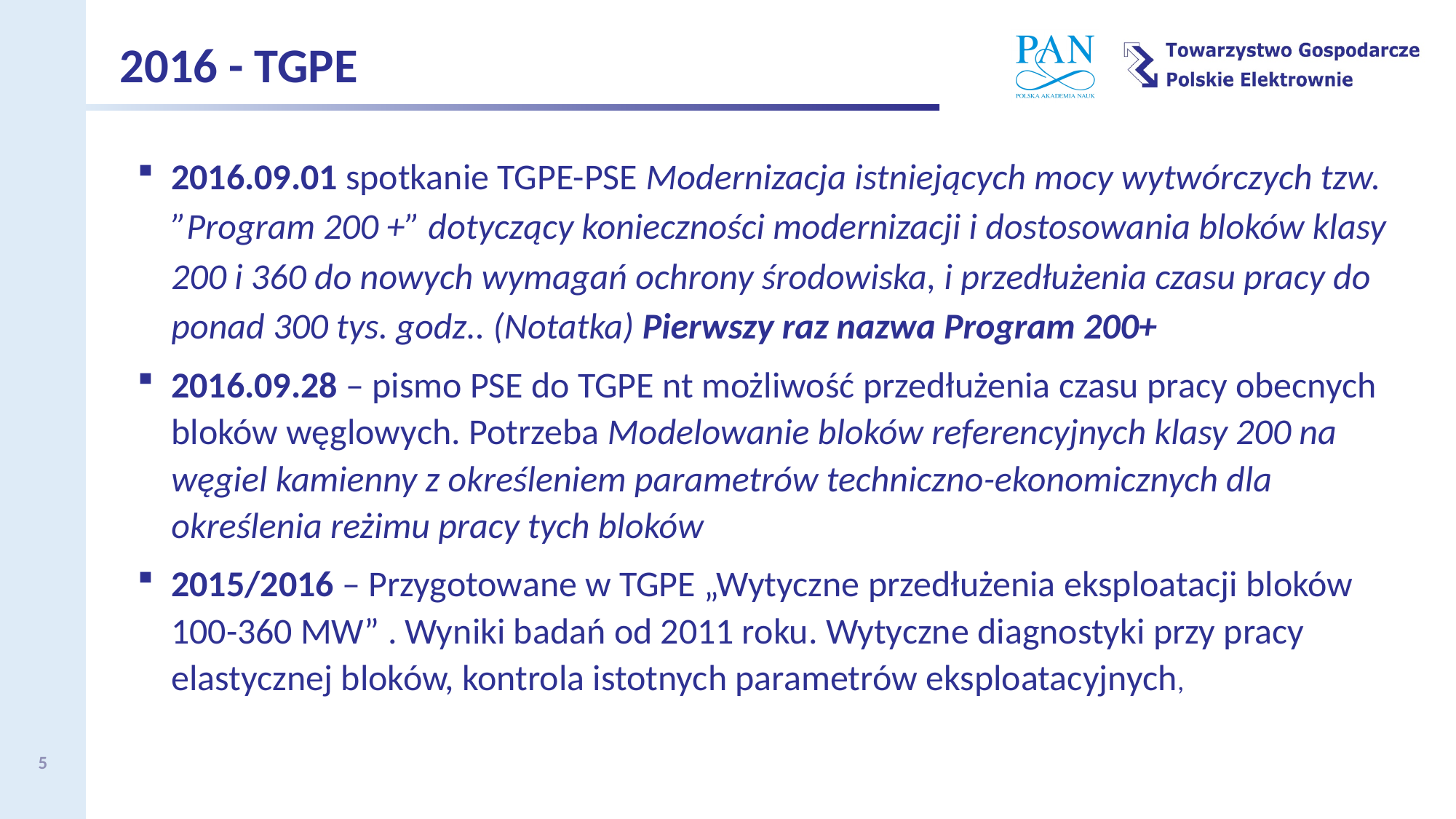

2016 - TGPE
2016.09.01 spotkanie TGPE-PSE Modernizacja istniejących mocy wytwórczych tzw. ”Program 200 +” dotyczący konieczności modernizacji i dostosowania bloków klasy 200 i 360 do nowych wymagań ochrony środowiska, i przedłużenia czasu pracy do ponad 300 tys. godz.. (Notatka) Pierwszy raz nazwa Program 200+
2016.09.28 – pismo PSE do TGPE nt możliwość przedłużenia czasu pracy obecnych bloków węglowych. Potrzeba Modelowanie bloków referencyjnych klasy 200 na węgiel kamienny z określeniem parametrów techniczno-ekonomicznych dla określenia reżimu pracy tych bloków
2015/2016 – Przygotowane w TGPE „Wytyczne przedłużenia eksploatacji bloków 100-360 MW” . Wyniki badań od 2011 roku. Wytyczne diagnostyki przy pracy elastycznej bloków, kontrola istotnych parametrów eksploatacyjnych,

5